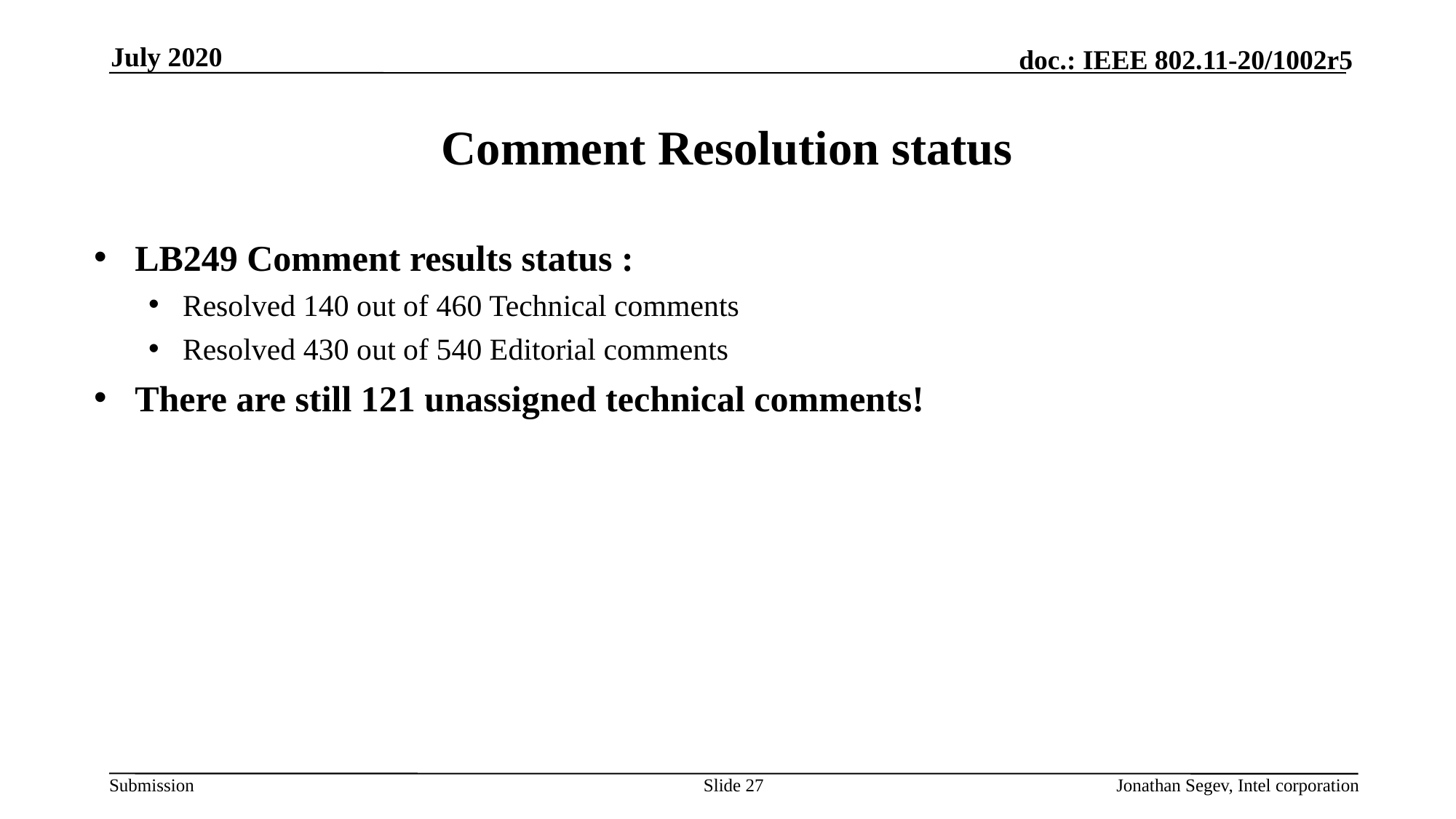

July 2020
# Comment Resolution status
LB249 Comment results status :
Resolved 140 out of 460 Technical comments
Resolved 430 out of 540 Editorial comments
There are still 121 unassigned technical comments!
Slide 27
Jonathan Segev, Intel corporation